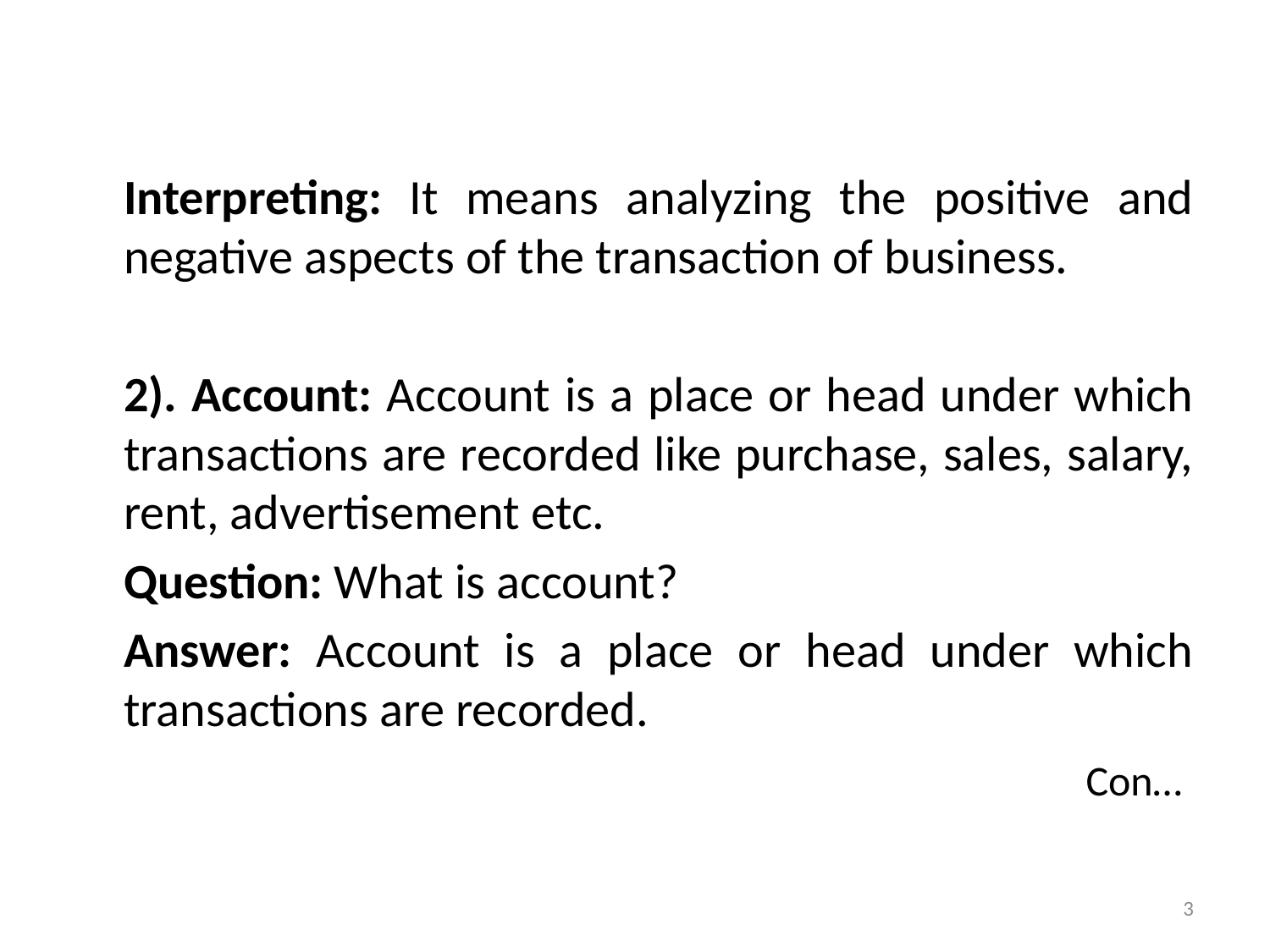

Interpreting: It means analyzing the positive and negative aspects of the transaction of business.

	2). Account: Account is a place or head under which transactions are recorded like purchase, sales, salary, rent, advertisement etc.
	Question: What is account?
	Answer: Account is a place or head under which transactions are recorded.
							                     Con…

3